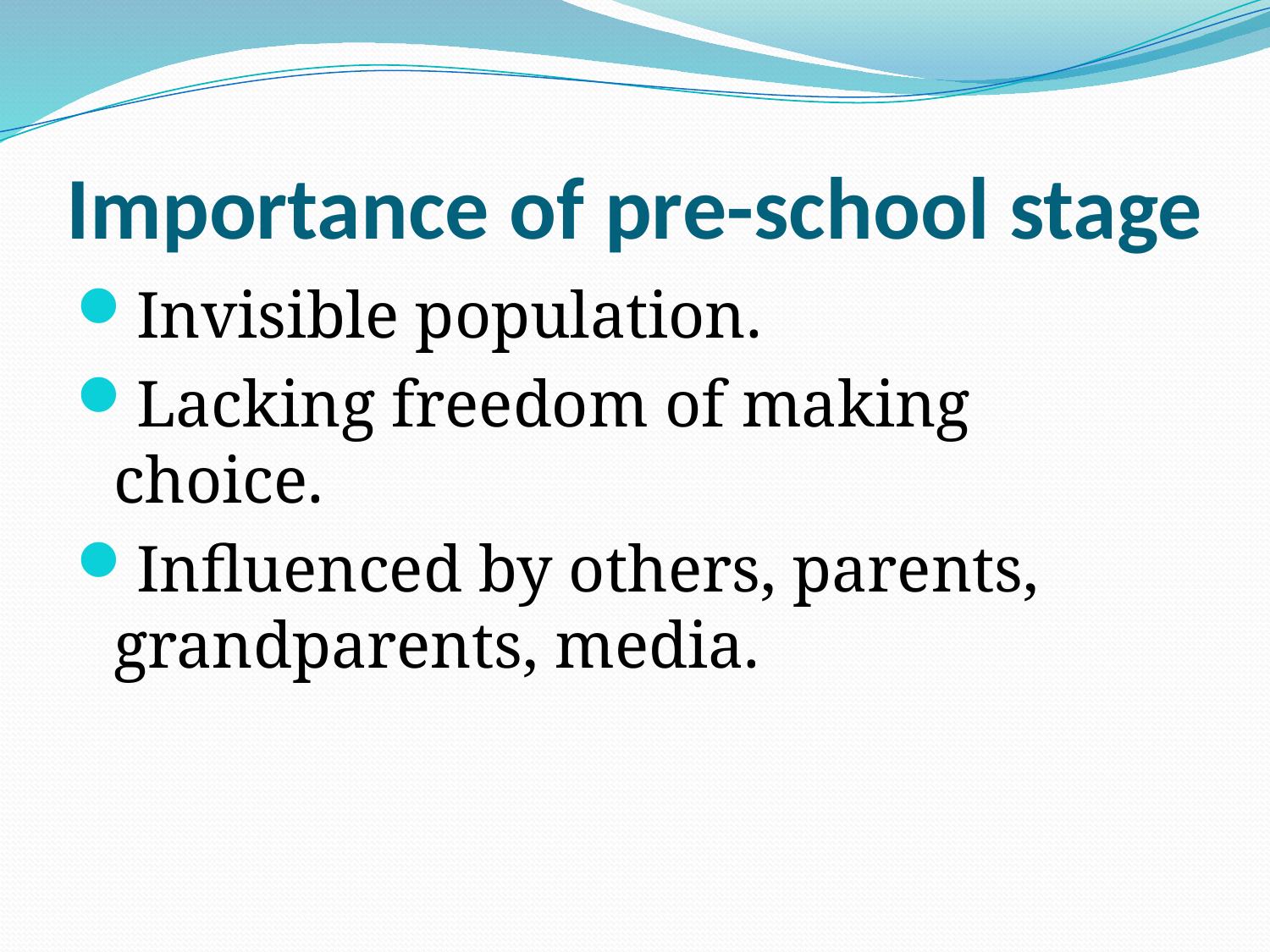

# Importance of pre-school stage
Invisible population.
Lacking freedom of making choice.
Influenced by others, parents, grandparents, media.